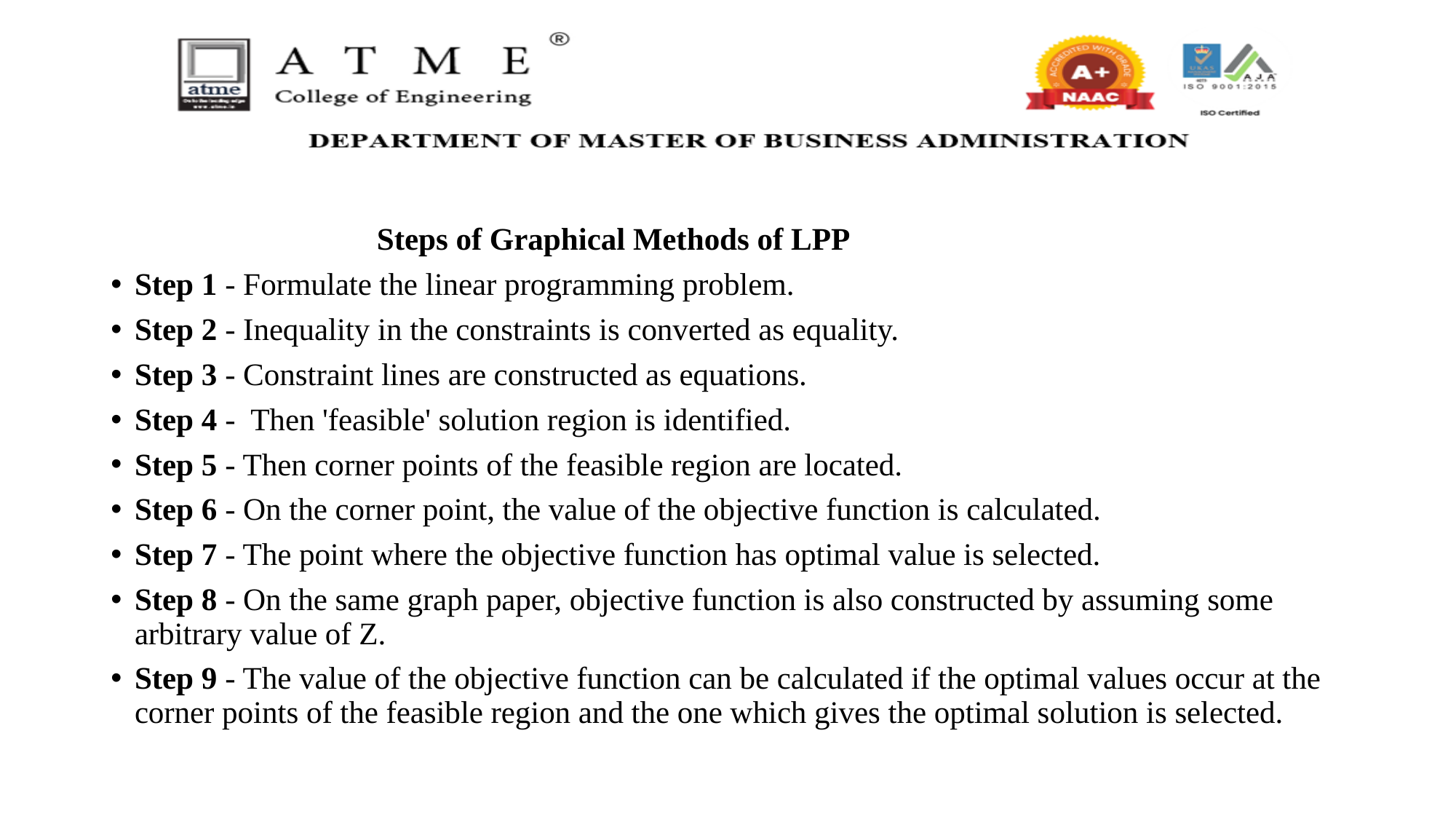

Steps of Graphical Methods of LPP
Step 1 - Formulate the linear programming problem.
Step 2 - Inequality in the constraints is converted as equality.
Step 3 - Constraint lines are constructed as equations.
Step 4 -  Then 'feasible' solution region is identified.
Step 5 - Then corner points of the feasible region are located.
Step 6 - On the corner point, the value of the objective function is calculated.
Step 7 - The point where the objective function has optimal value is selected.
Step 8 - On the same graph paper, objective function is also constructed by assuming some arbitrary value of Z.
Step 9 - The value of the objective function can be calculated if the optimal values occur at the corner points of the feasible region and the one which gives the optimal solution is selected.